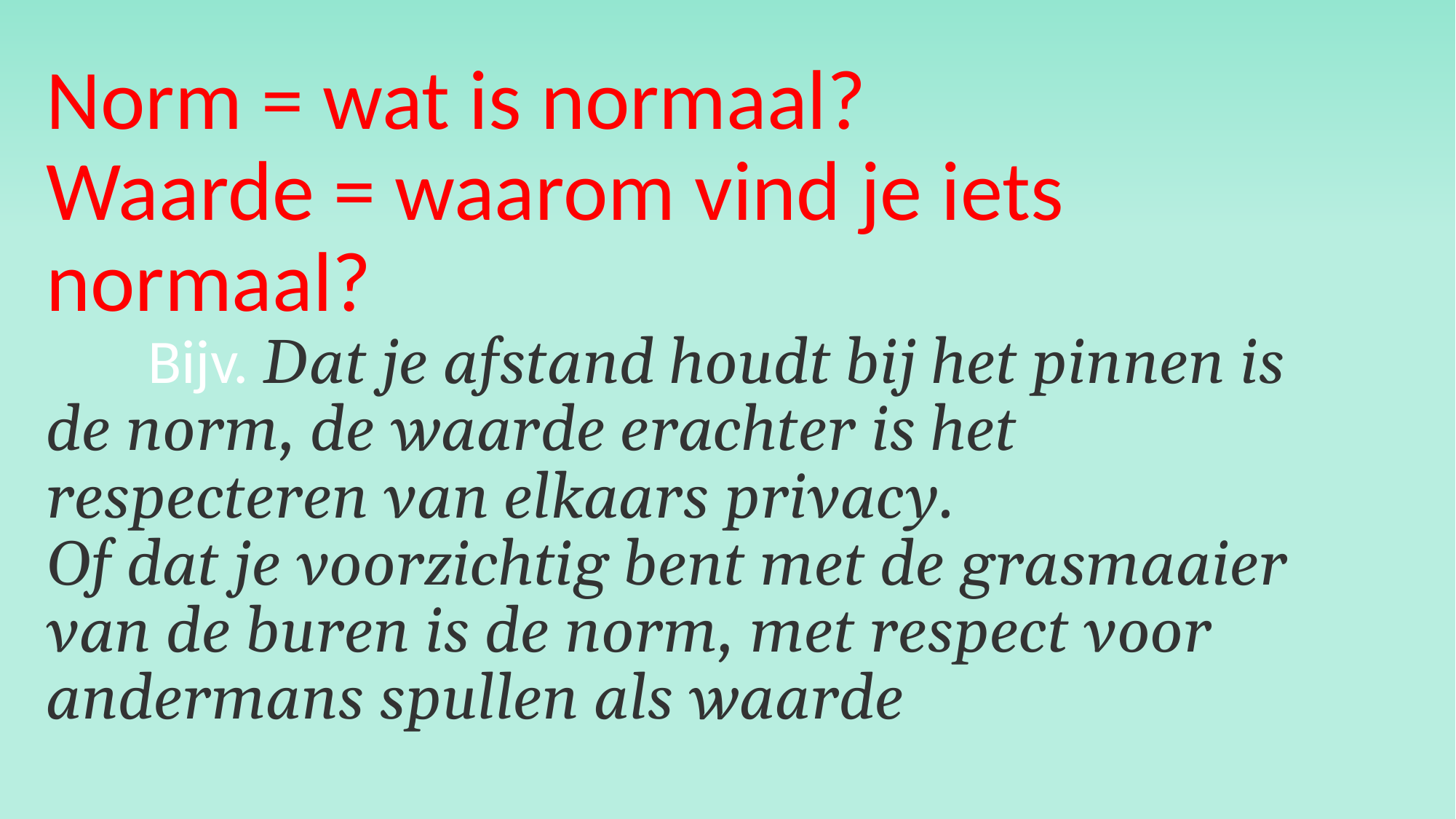

# Norm = wat is normaal? Waarde = waarom vind je iets normaal? Bijv. Dat je afstand houdt bij het pinnen is de norm, de waarde erachter is het respecteren van elkaars privacy. Of dat je voorzichtig bent met de grasmaaier van de buren is de norm, met respect voor andermans spullen als waarde